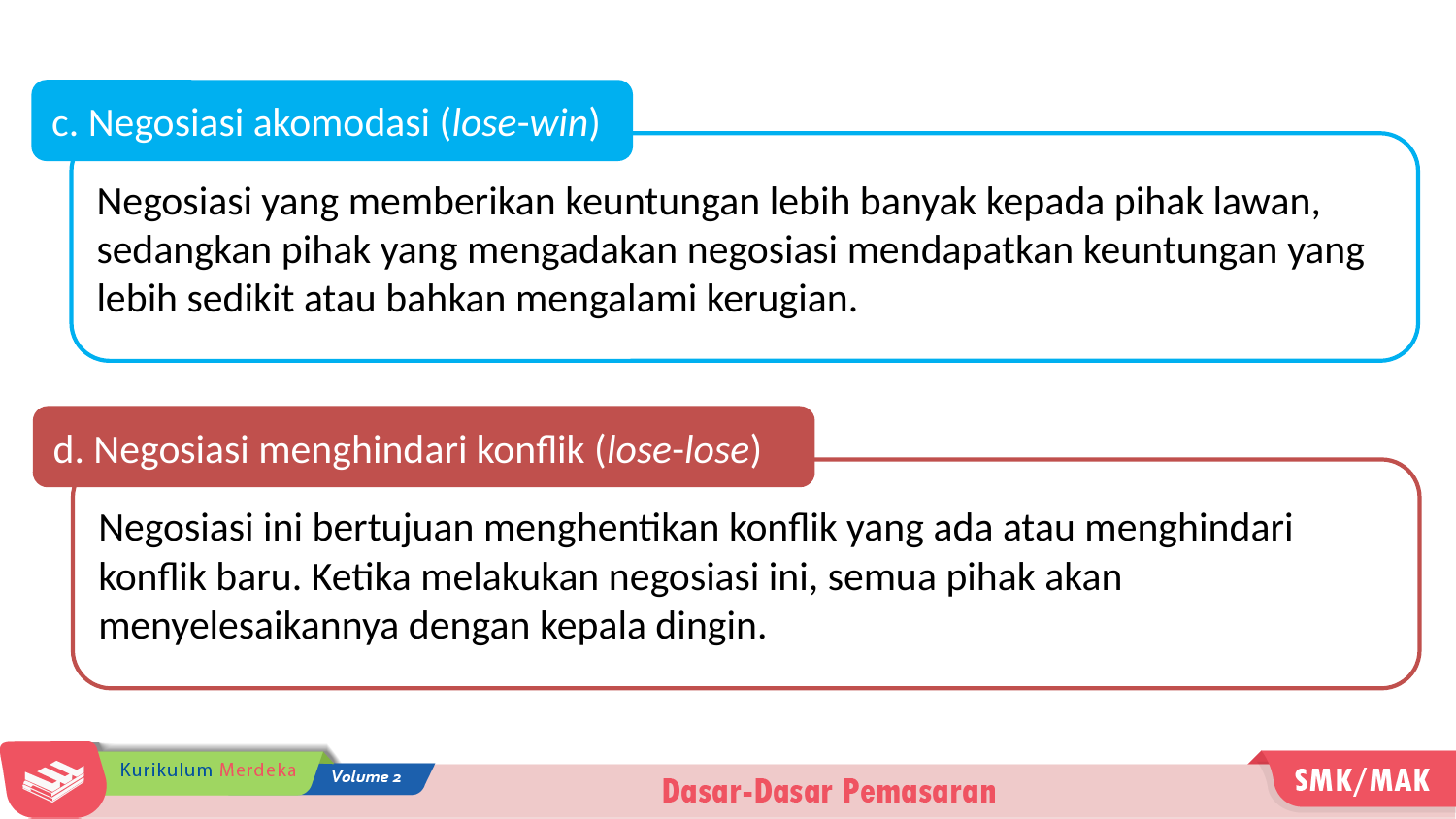

c. Negosiasi akomodasi (lose-win)
Negosiasi yang memberikan keuntungan lebih banyak kepada pihak lawan, sedangkan pihak yang mengadakan negosiasi mendapatkan keuntungan yang lebih sedikit atau bahkan mengalami kerugian.
d. Negosiasi menghindari konflik (lose-lose)
Negosiasi ini bertujuan menghentikan konflik yang ada atau menghindari konflik baru. Ketika melakukan negosiasi ini, semua pihak akan menyelesaikannya dengan kepala dingin.